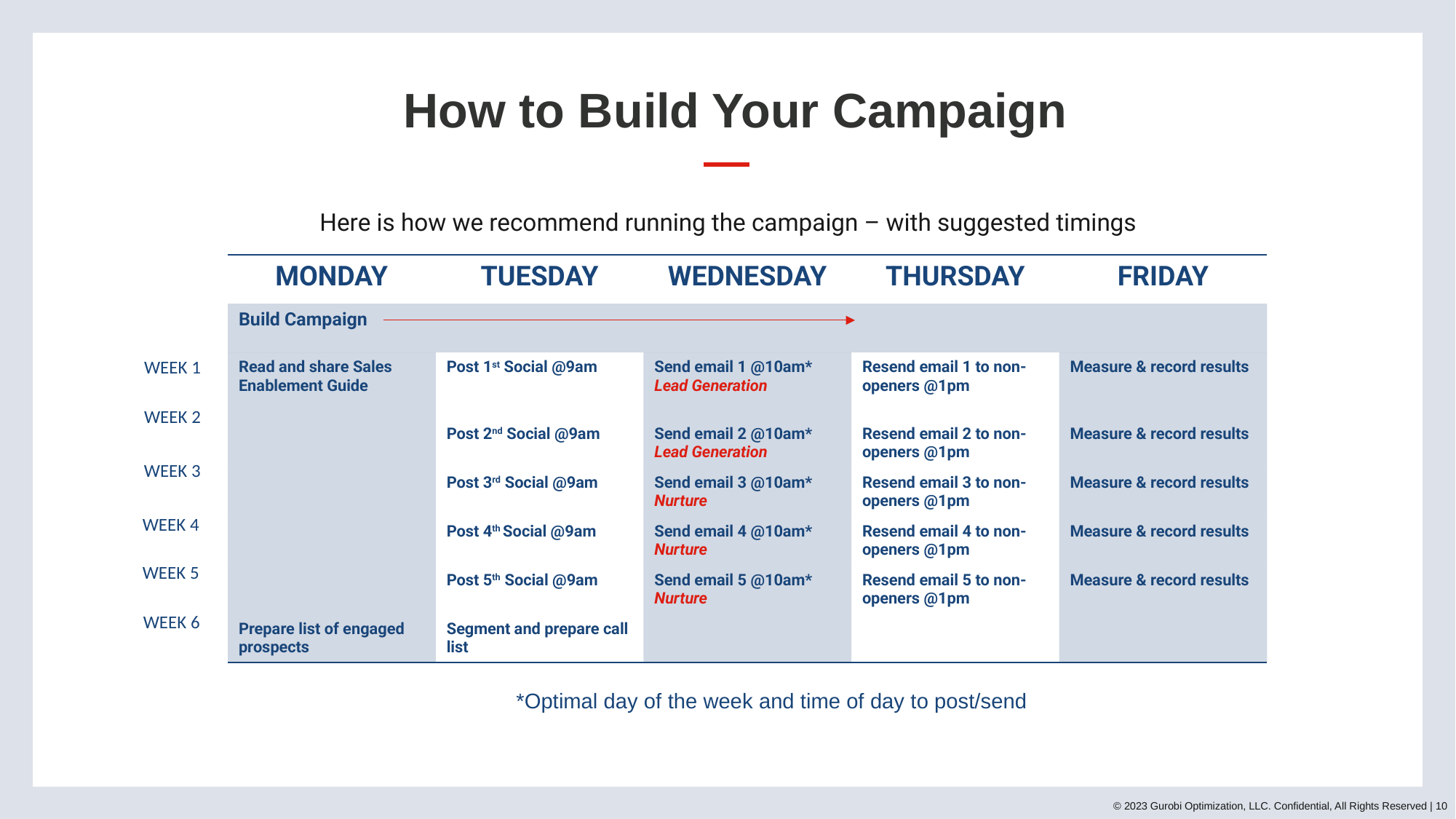

How to Build Your Campaign
Here is how we recommend running the campaign – with suggested timings
| MONDAY | TUESDAY | WEDNESDAY | THURSDAY | FRIDAY |
| --- | --- | --- | --- | --- |
| Build Campaign |  |  |  |  |
| Read and share Sales Enablement Guide | Post 1st Social @9am | Send email 1 @10am\* Lead Generation | Resend email 1 to non-openers @1pm | Measure & record results |
|  | Post 2nd Social @9am | Send email 2 @10am\* Lead Generation | Resend email 2 to non-openers @1pm | Measure & record results |
|  | Post 3rd Social @9am | Send email 3 @10am\* Nurture | Resend email 3 to non-openers @1pm | Measure & record results |
|  | Post 4th Social @9am | Send email 4 @10am\* Nurture | Resend email 4 to non-openers @1pm | Measure & record results |
|  | Post 5th Social @9am | Send email 5 @10am\* Nurture | Resend email 5 to non-openers @1pm | Measure & record results |
| Prepare list of engaged prospects | Segment and prepare call list |  |  |  |
WEEK 1
WEEK 2
WEEK 3
WEEK 4
WEEK 5
WEEK 6
*Optimal day of the week and time of day to post/send